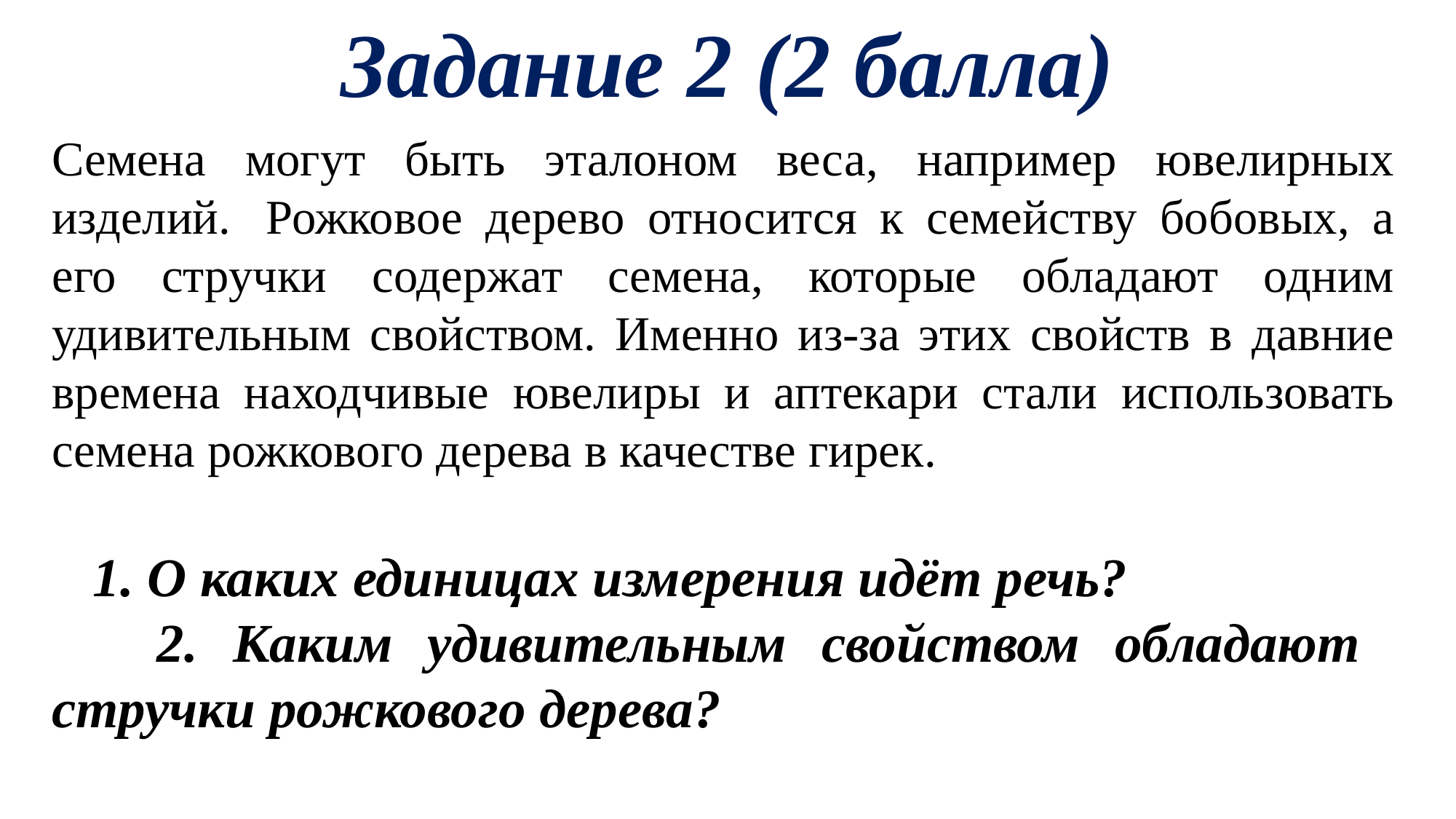

Задание 2 (2 балла)
Семена могут быть эталоном веса, например ювелирных изделий.  Рожковое дерево относится к семейству бобовых, а его стручки содержат семена, которые обладают одним удивительным свойством. Именно из-за этих свойств в давние времена находчивые ювелиры и аптекари стали использовать семена рожкового дерева в качестве гирек.

   1. О каких единицах измерения идёт речь?
   2. Каким удивительным свойством обладают  стручки рожкового дерева?